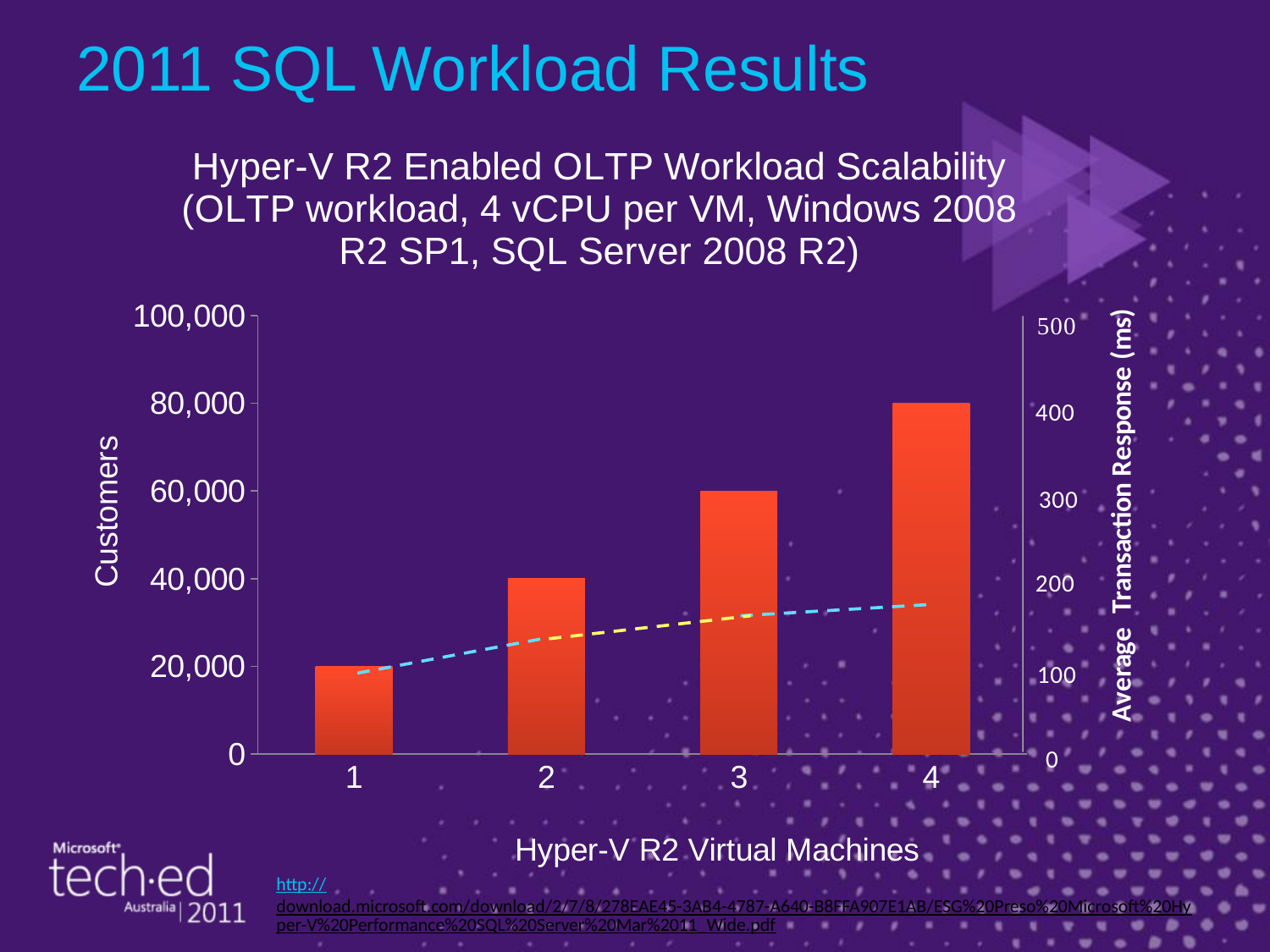

# 2011 SQL Workload Results

### Chart: Hyper-V R2 Enabled OLTP Workload Scalability
(OLTP workload, 4 vCPU per VM, Windows 2008 R2 SP1, SQL Server 2008 R2)

| Category | VM's | Customers |
|---|---|---|
http://download.microsoft.com/download/2/7/8/278EAE45-3AB4-4787-A640-B8FFA907E1AB/ESG%20Preso%20Microsoft%20Hyper-V%20Performance%20SQL%20Server%20Mar%2011_Wide.pdf